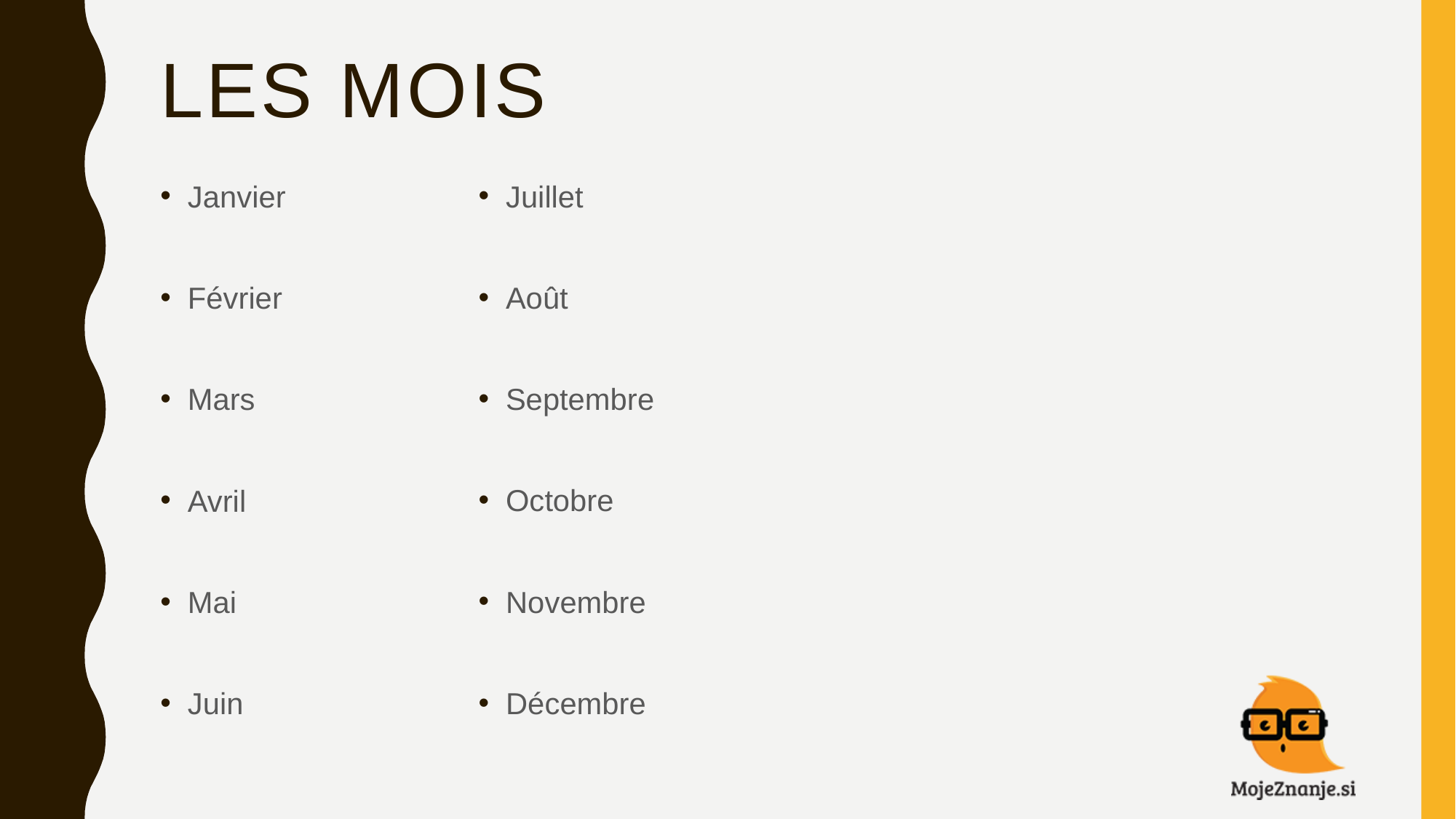

# Les mois
Juillet

Août

Septembre

Octobre

Novembre

Décembre
Janvier

Février

Mars

Avril

Mai

Juin